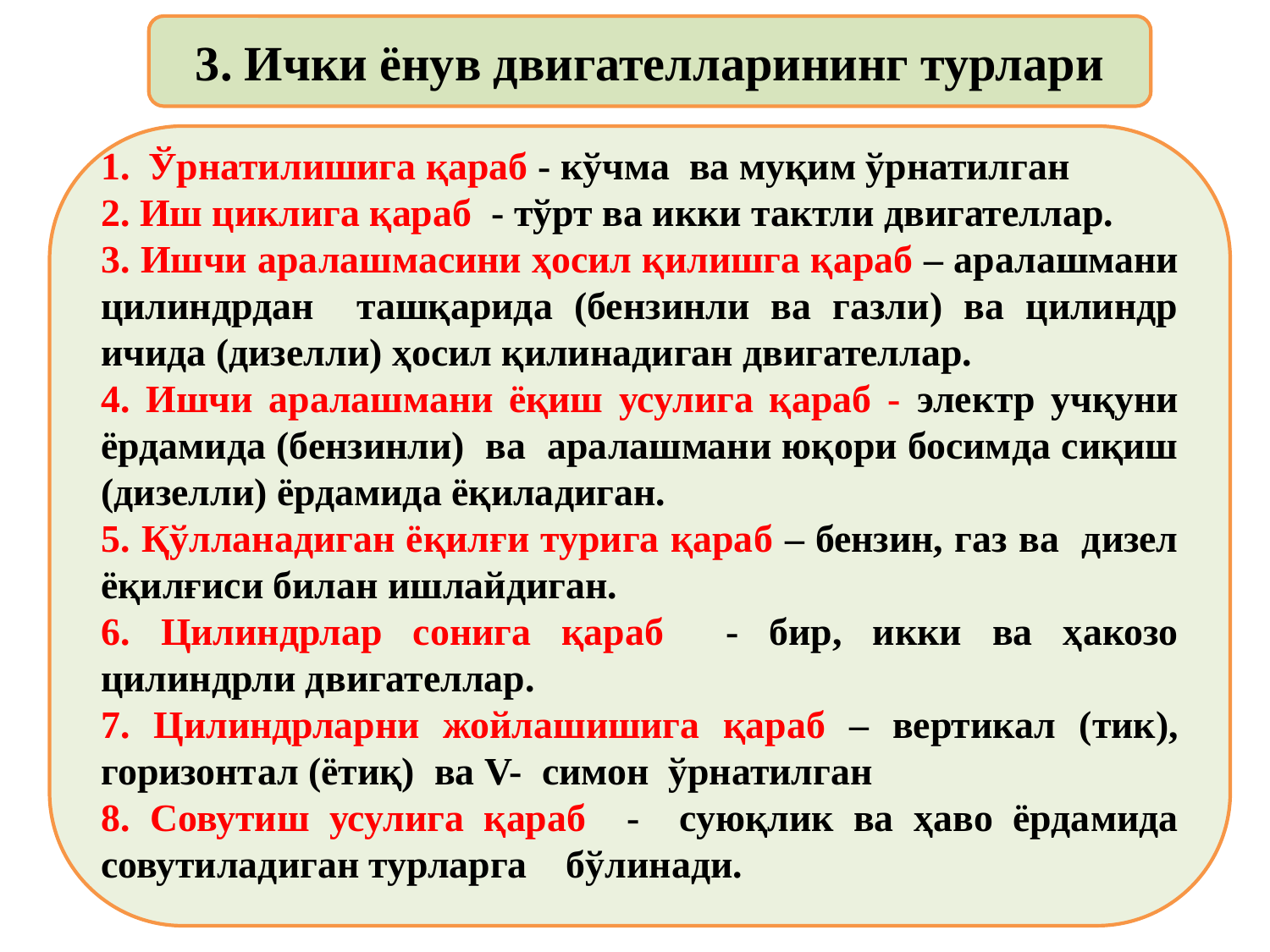

3. Ички ёнув двигателларининг турлари

Ўрнатилишига қараб - кўчма  ва муқим ўрнатилган
2. Иш циклига қараб  - тўрт ва икки тактли двигателлар.
3. Ишчи аралашмасини ҳосил қилишга қараб – аралашмани цилиндрдан  ташқарида (бензинли ва газли) ва цилиндр ичида (дизелли) ҳосил қилинадиган двигателлар.
4. Ишчи аралашмани ёқиш усулига қараб - электр учқуни ёрдамида (бензинли)  ва  аралашмани юқори босимда сиқиш (дизелли) ёрдамида ёқиладиган.
5. Қўлланадиган ёқилғи турига қараб – бензин, газ ва  дизел ёқилғиси билан ишлайдиган.
6. Цилиндрлар сонига қараб  - бир, икки ва ҳакозо цилиндрли двигателлар.
7. Цилиндрларни жойлашишига қараб – вертикал (тик), горизонтал (ётиқ)  ва V-  симон  ўрнатилган
8. Совутиш усулига қараб  -  суюқлик ва ҳаво ёрдамида совутиладиган турларга    бўлинади.